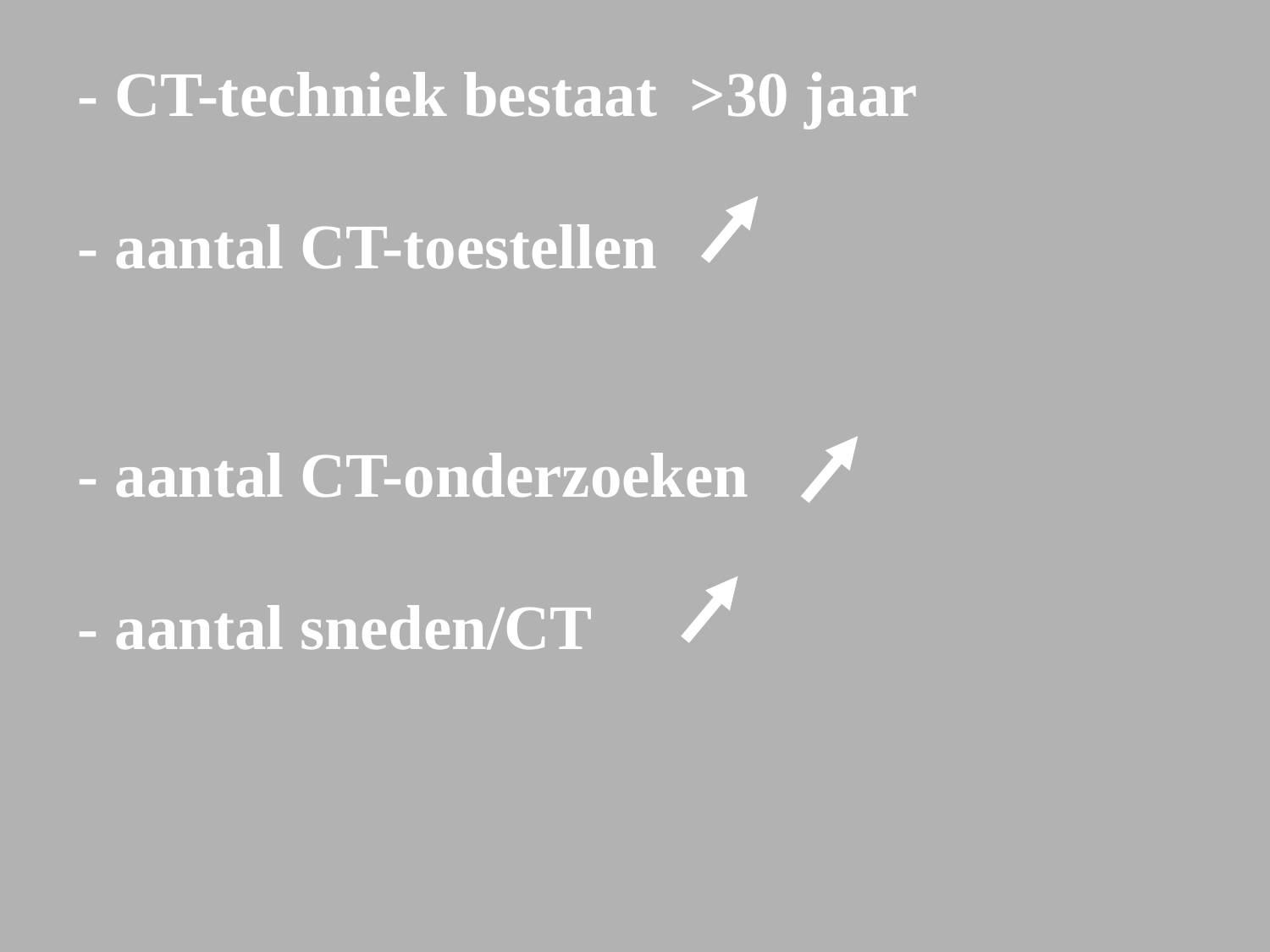

# - CT-techniek bestaat  >30 jaar - aantal CT-toestellen - aantal CT-onderzoeken - aantal sneden/CT